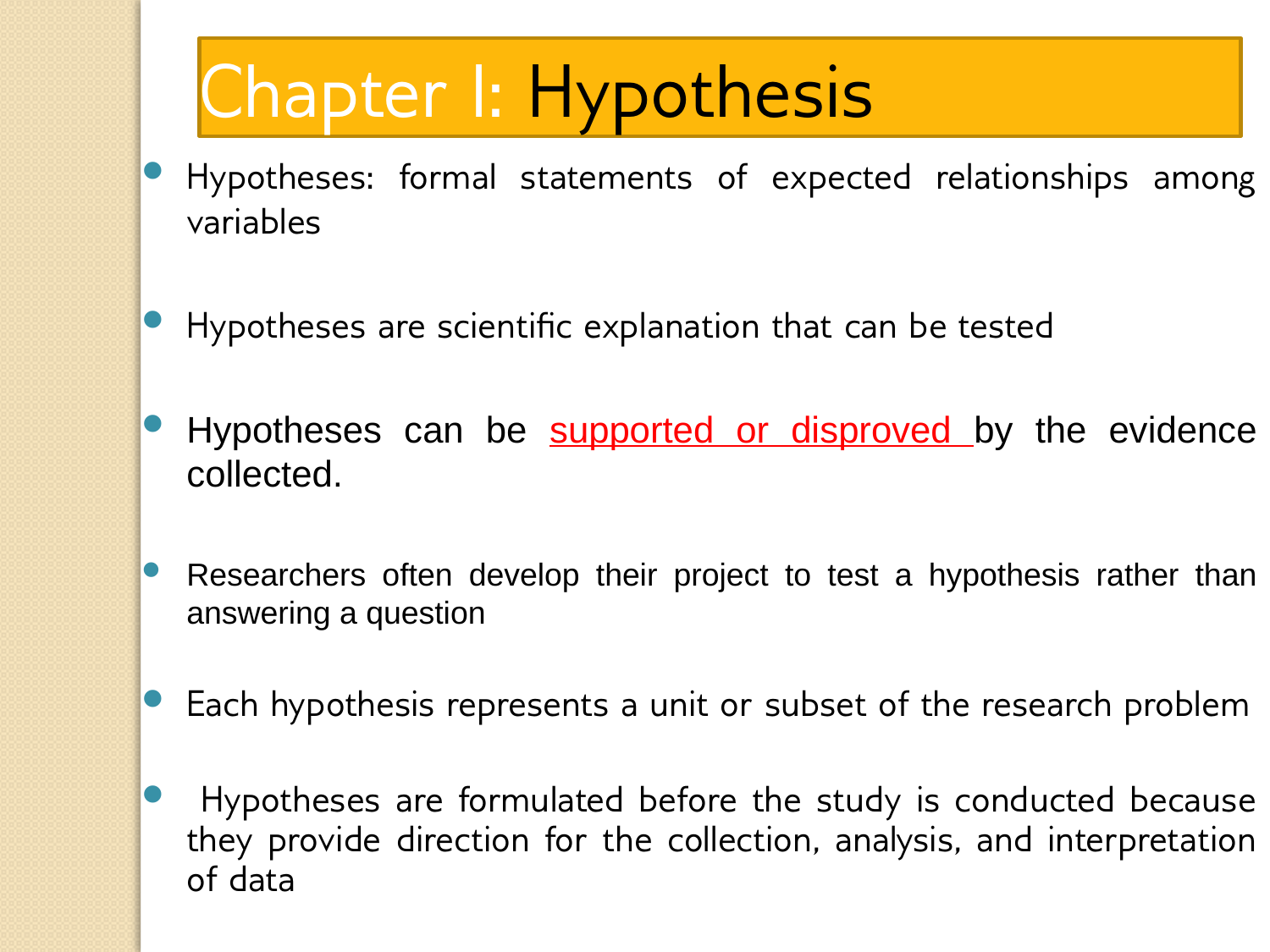

Chapter I: Hypothesis
Hypotheses: formal statements of expected relationships among variables

Hypotheses are scientific explanation that can be tested

Hypotheses can be supported or disproved by the evidence collected.

Researchers often develop their project to test a hypothesis rather than answering a question

Each hypothesis represents a unit or subset of the research problem

 Hypotheses are formulated before the study is conducted because they provide direction for the collection, analysis, and interpretation of data